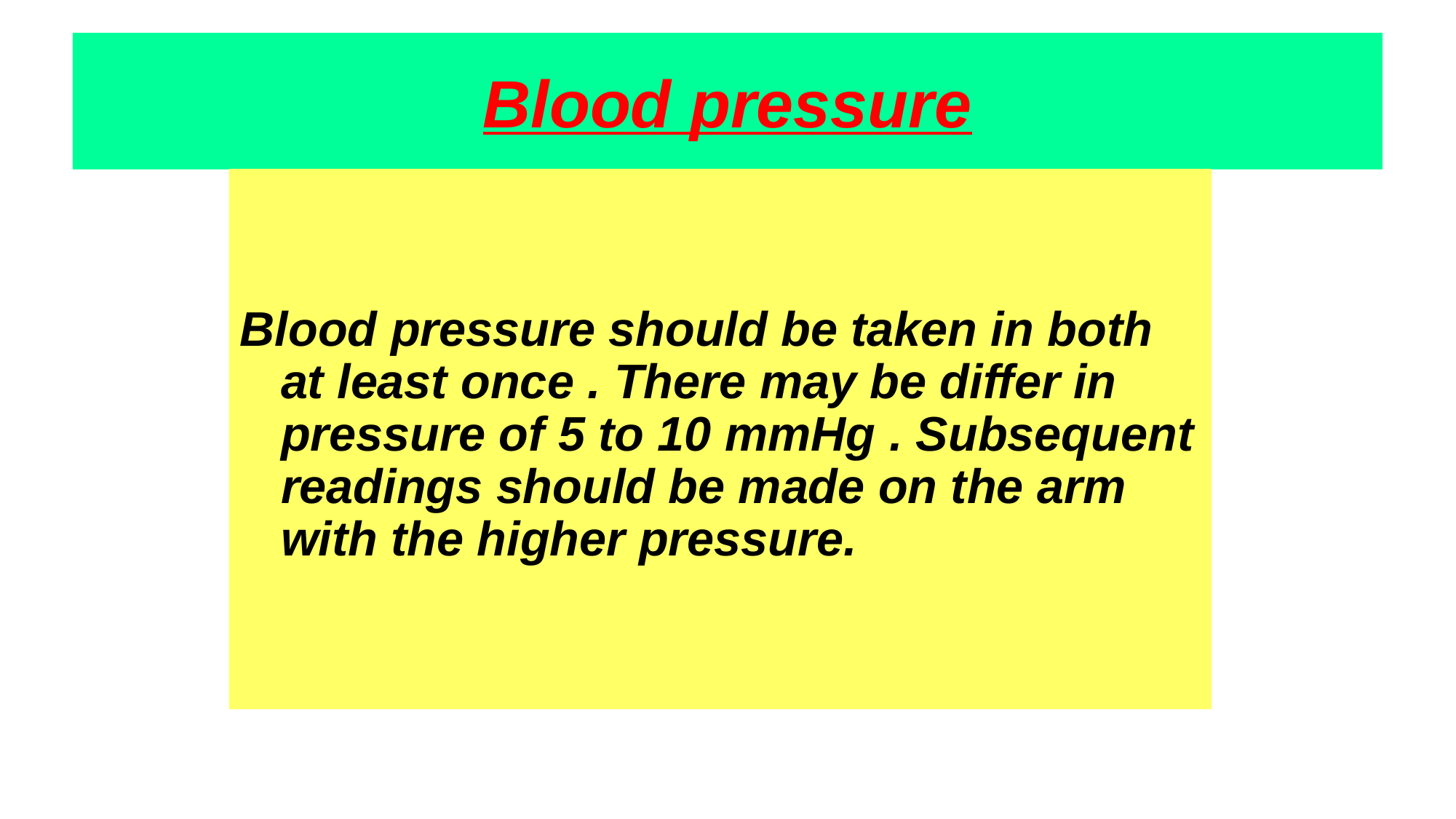

# Blood pressure

Blood pressure should be taken in both at least once . There may be differ in pressure of 5 to 10 mmHg . Subsequent readings should be made on the arm with the higher pressure.